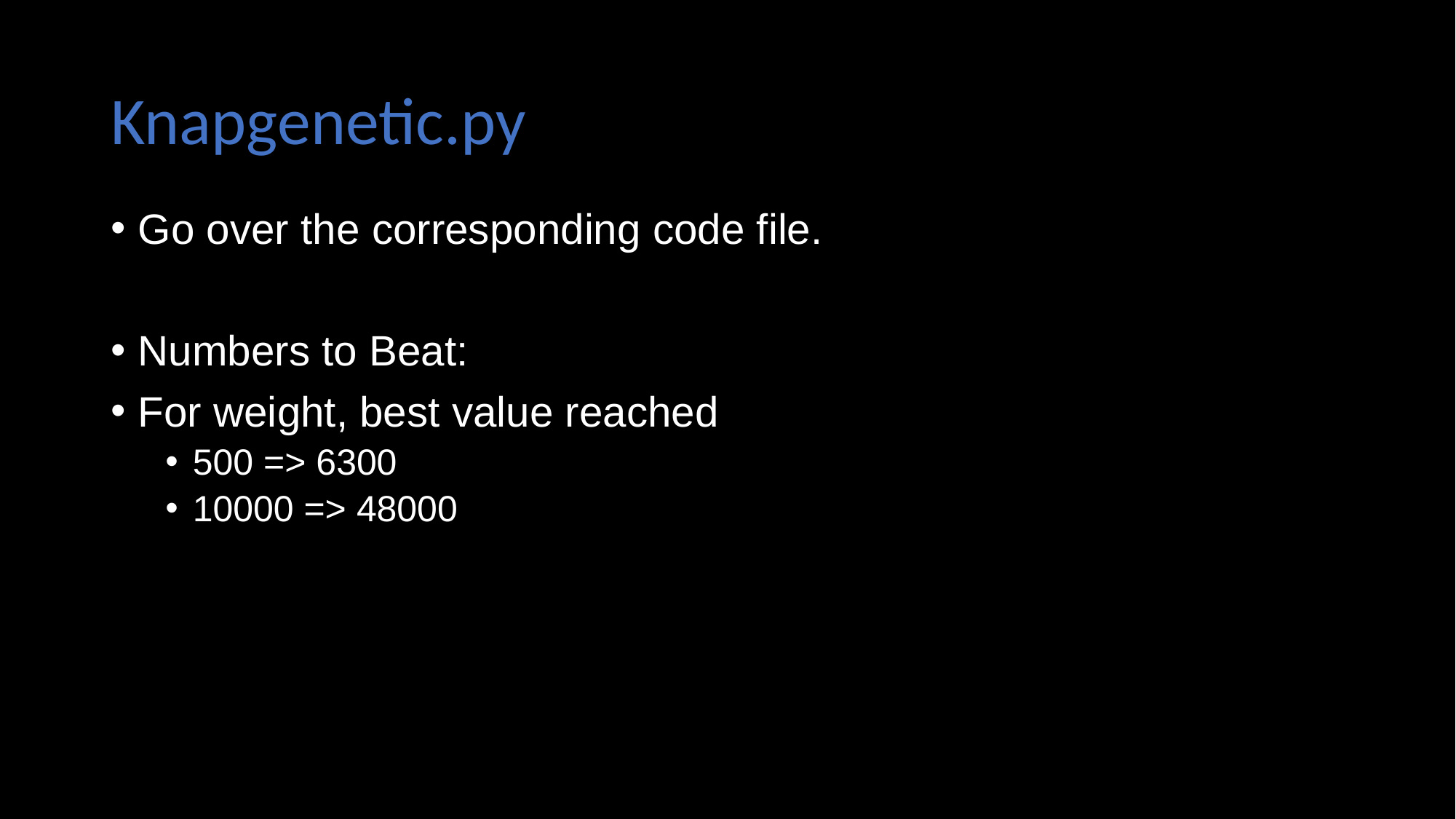

# Knapgenetic.py
Go over the corresponding code file.

Numbers to Beat:
For weight, best value reached
500 => 6300
10000 => 48000